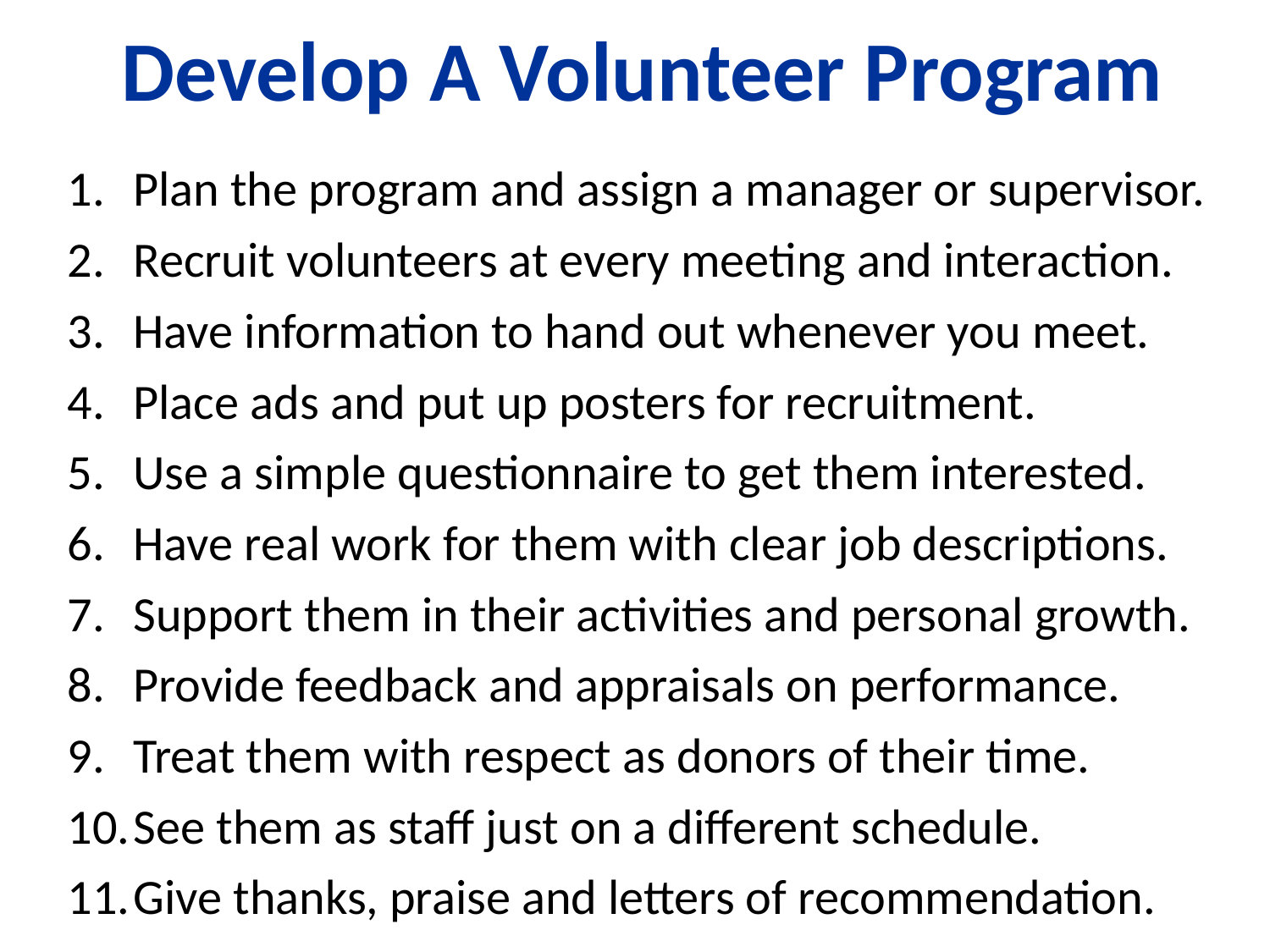

# Develop A Volunteer Program
Plan the program and assign a manager or supervisor.
Recruit volunteers at every meeting and interaction.
Have information to hand out whenever you meet.
Place ads and put up posters for recruitment.
Use a simple questionnaire to get them interested.
Have real work for them with clear job descriptions.
Support them in their activities and personal growth.
Provide feedback and appraisals on performance.
Treat them with respect as donors of their time.
See them as staff just on a different schedule.
Give thanks, praise and letters of recommendation.